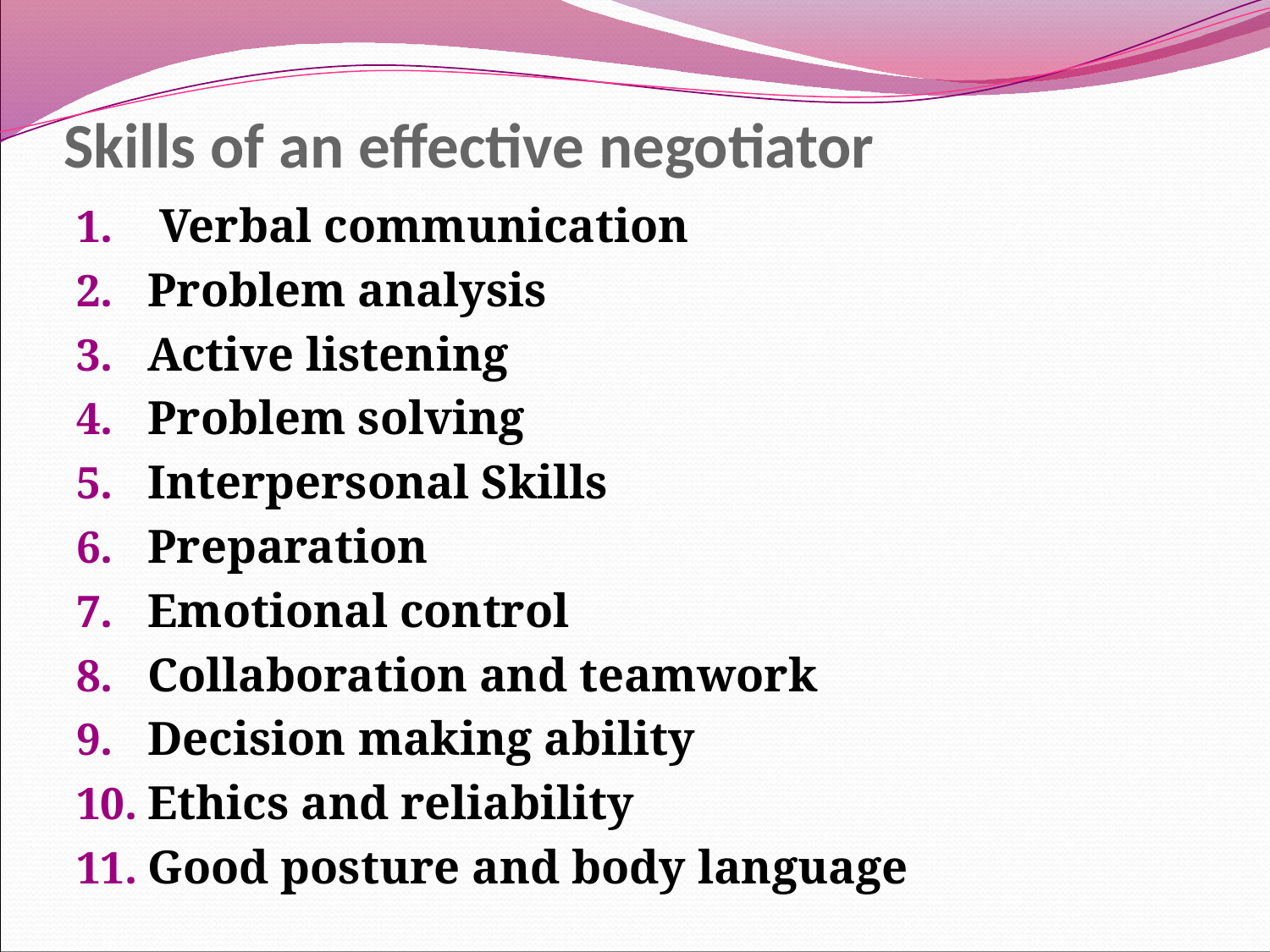

# Skills of an effective negotiator
 Verbal communication
Problem analysis
Active listening
Problem solving
Interpersonal Skills
Preparation
Emotional control
Collaboration and teamwork
Decision making ability
Ethics and reliability
Good posture and body language